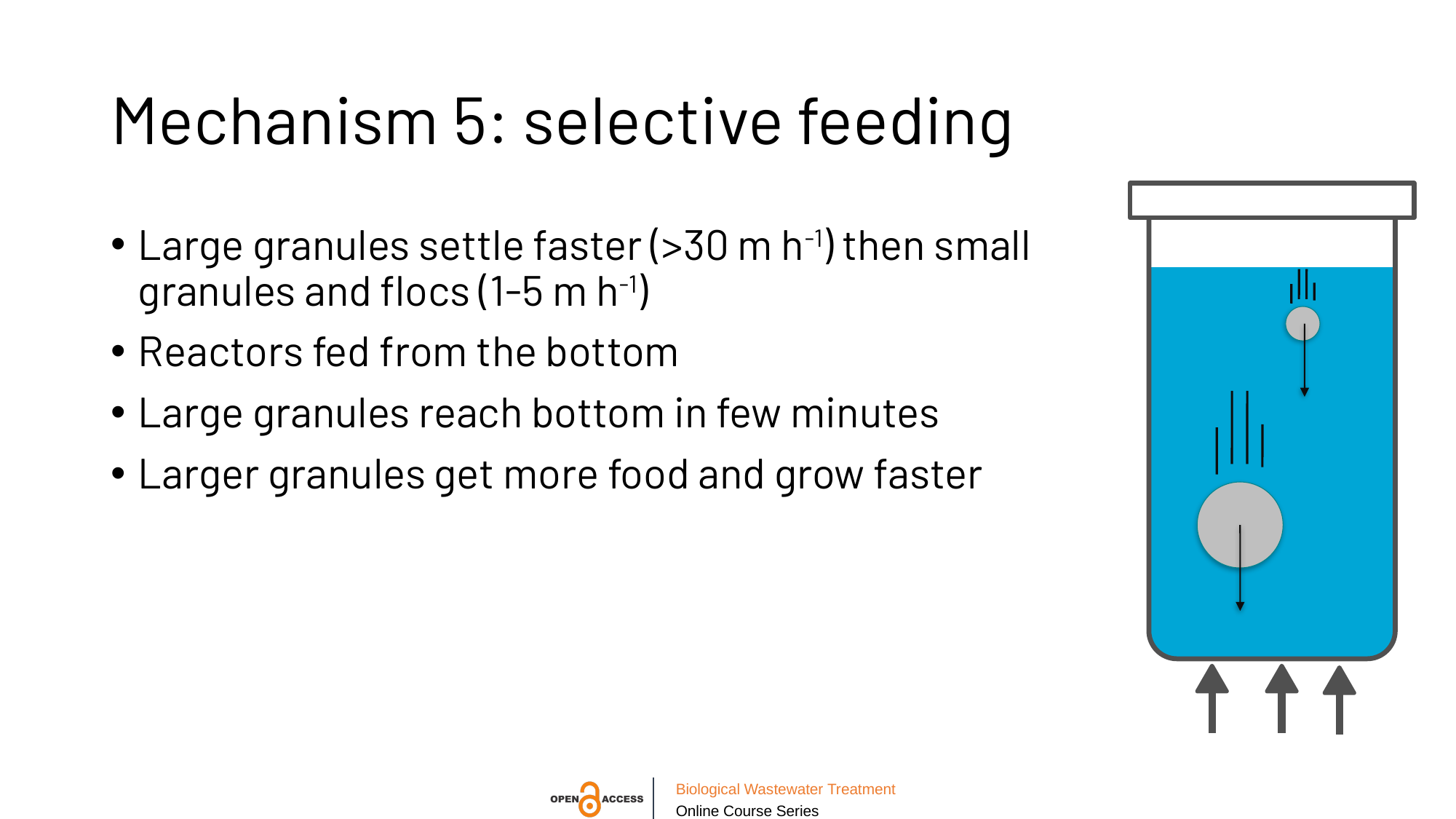

# Mechanism 5: selective feeding

Large granules settle faster (>30 m h-1) then small granules and flocs (1-5 m h-1)
Reactors fed from the bottom
Large granules reach bottom in few minutes
Larger granules get more food and grow faster